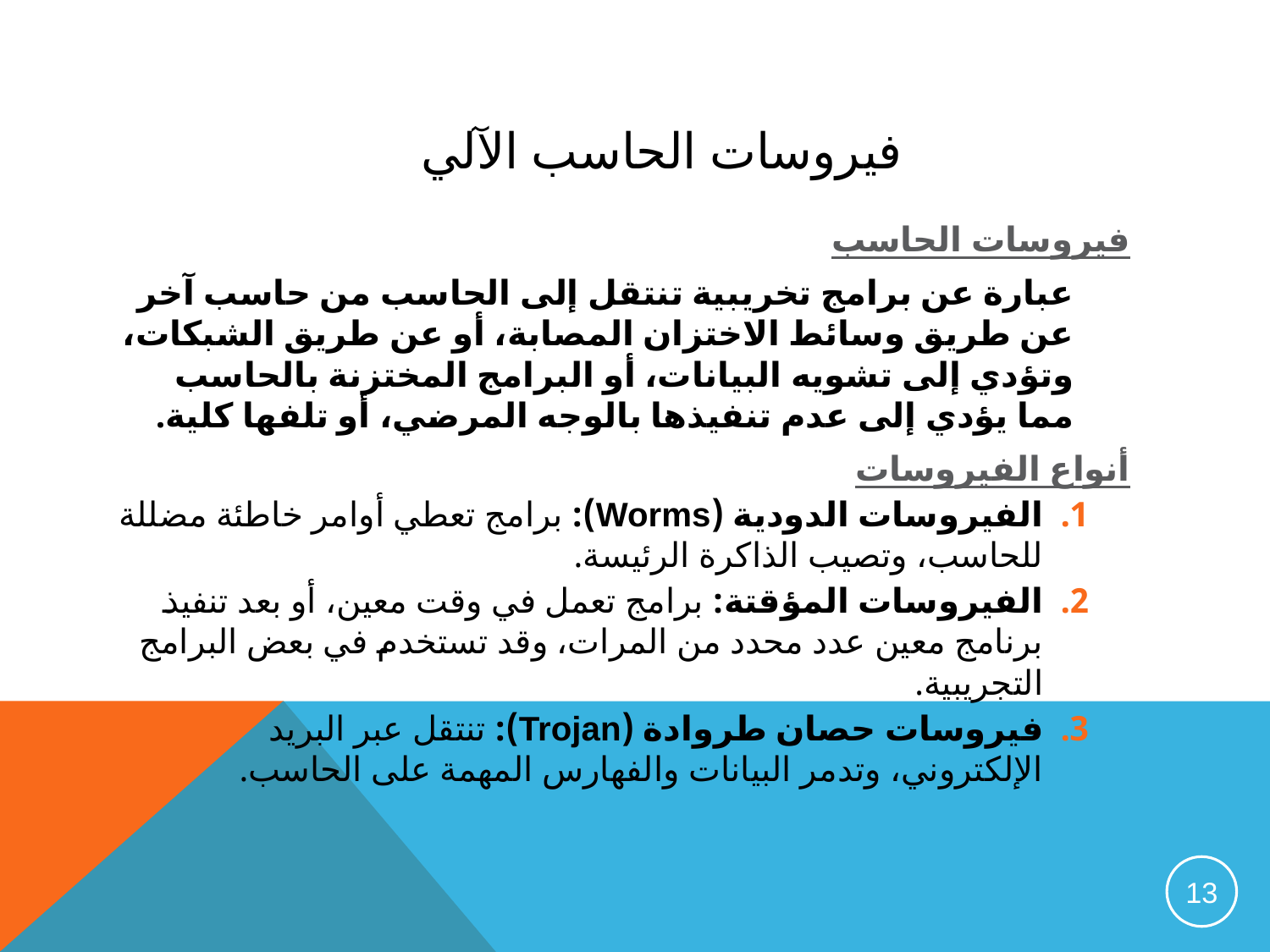

# فيروسات الحاسب الآلي
فيروسات الحاسب
       عبارة عن برامج تخريبية تنتقل إلى الحاسب من حاسب آخر عن طريق وسائط الاختزان المصابة، أو عن طريق الشبكات، وتؤدي إلى تشويه البيانات، أو البرامج المختزنة بالحاسب مما يؤدي إلى عدم تنفيذها بالوجه المرضي، أو تلفها كلية.
أنواع الفيروسات
الفيروسات الدودية (Worms): برامج تعطي أوامر خاطئة مضللة للحاسب، وتصيب الذاكرة الرئيسة.
الفيروسات المؤقتة: برامج تعمل في وقت معين، أو بعد تنفيذ برنامج معين عدد محدد من المرات، وقد تستخدم في بعض البرامج التجريبية.
فيروسات حصان طروادة (Trojan): تنتقل عبر البريد الإلكتروني، وتدمر البيانات والفهارس المهمة على الحاسب.

13